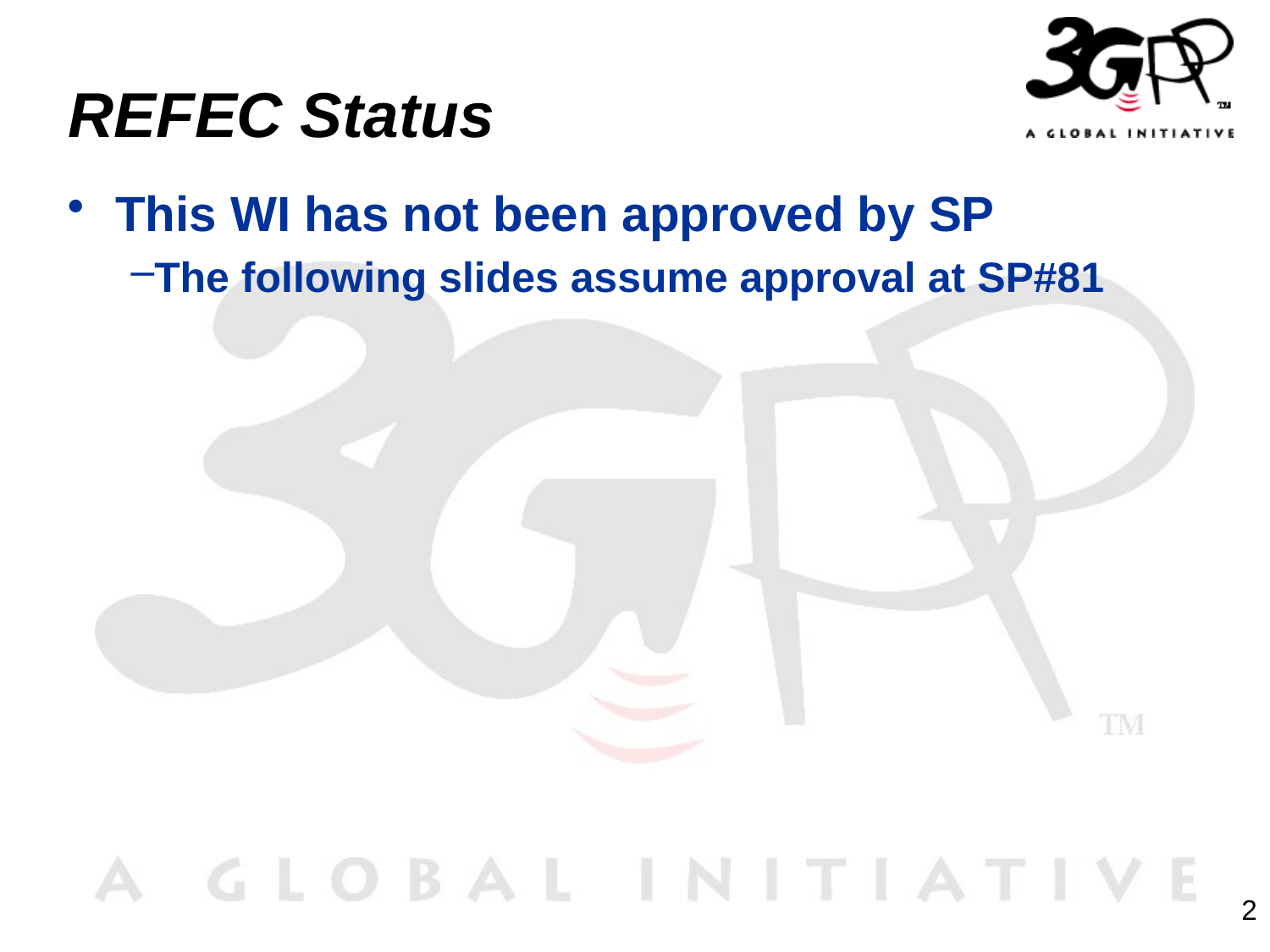

# REFEC Status
This WI has not been approved by SP
The following slides assume approval at SP#81
2